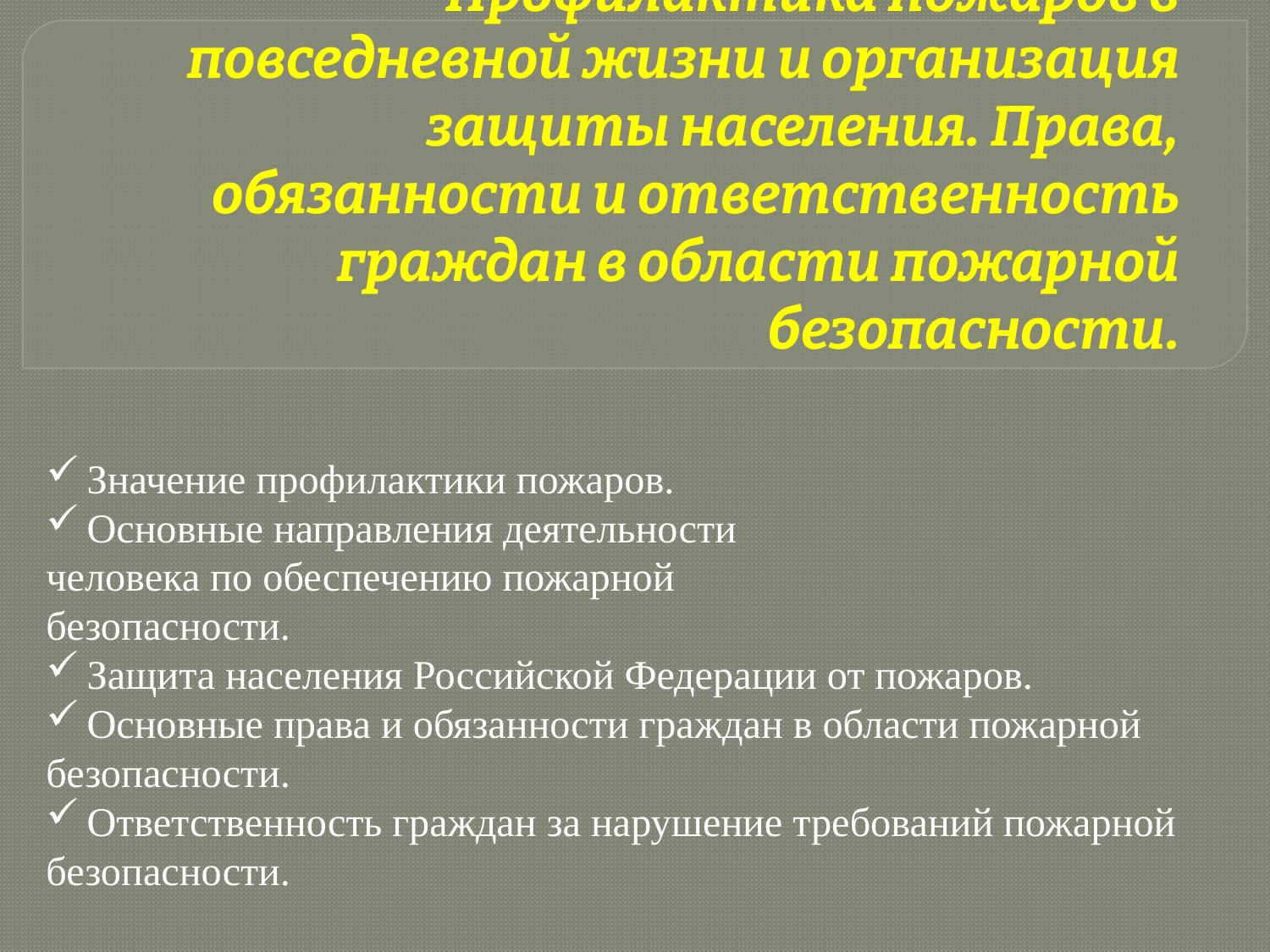

# Профилактика пожаров в повседневной жизни и организация защиты населения. Права, обязанности и ответственность граждан в области пожарной безопасности.
  Значение профилактики пожаров.
  Основные направления деятельности
человека по обеспечению пожарной
безопасности.
  Защита населения Российской Федерации от пожаров.
  Основные права и обязанности граждан в области пожарной безопасности.
  Ответственность граждан за нарушение требований пожарной безопасности.